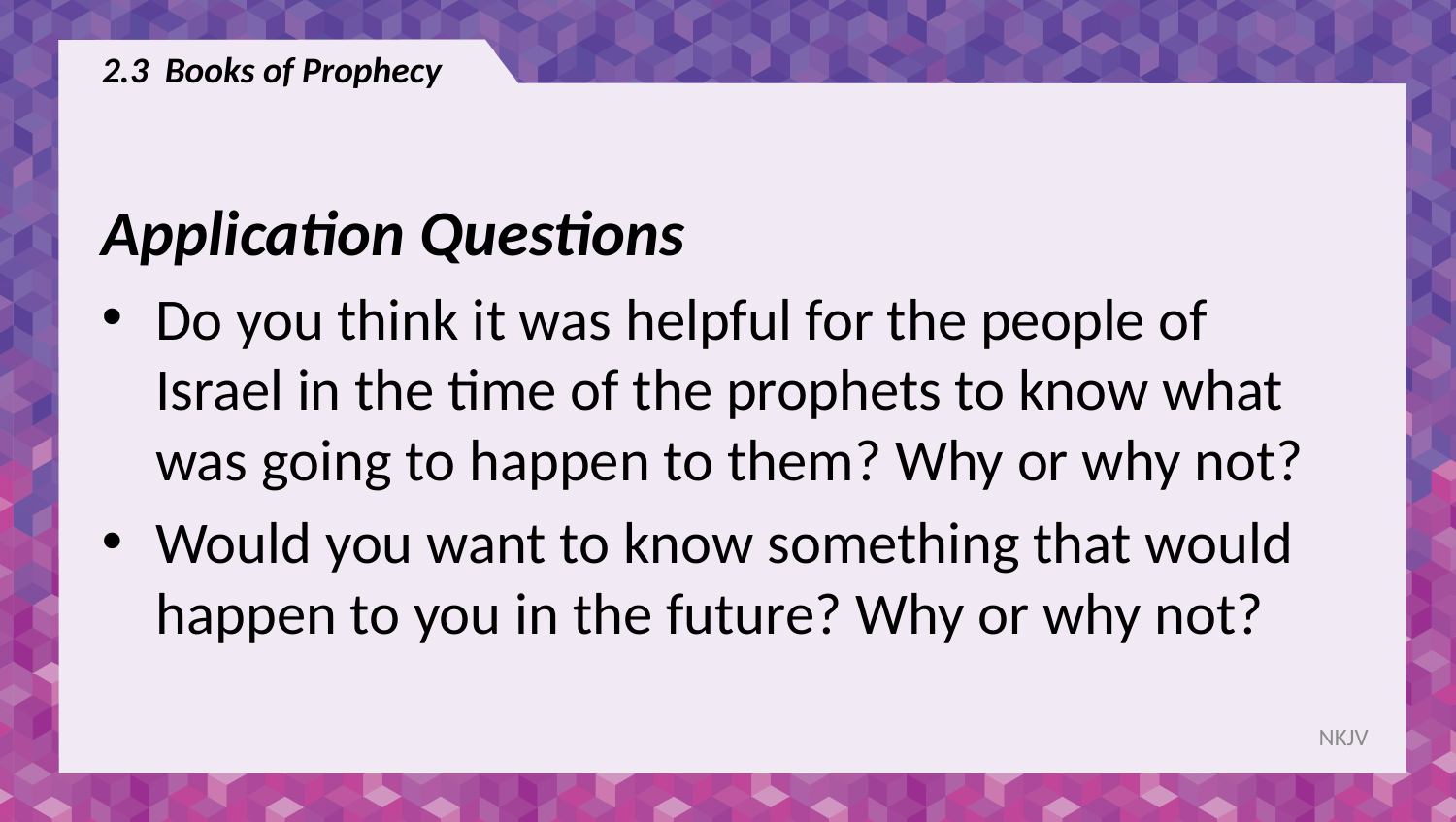

# 2.3  Books of Prophecy
Application Questions
Do you think it was helpful for the people of Israel in the time of the prophets to know what was going to happen to them? Why or why not?
Would you want to know something that would happen to you in the future? Why or why not?
NKJV